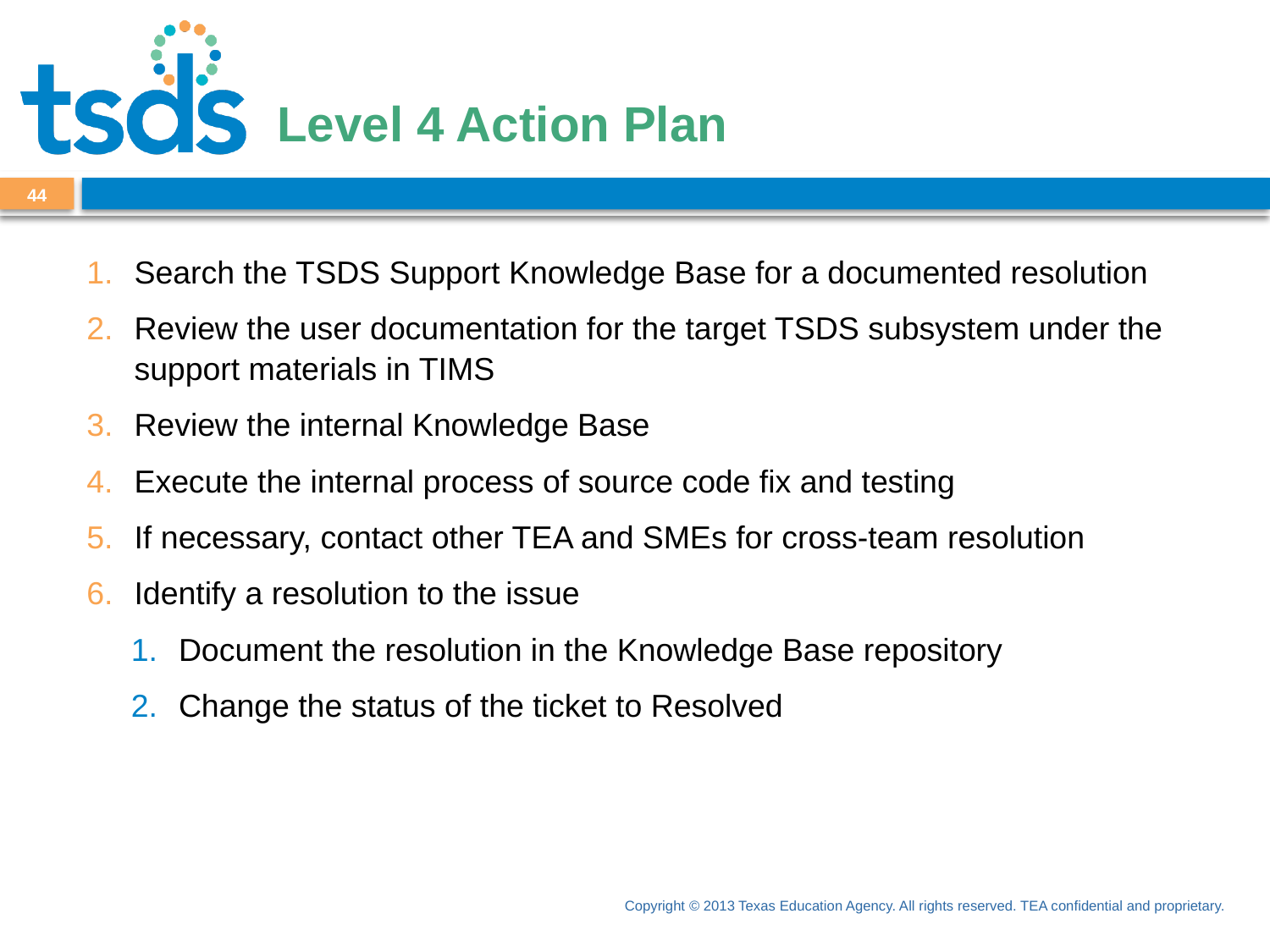

# Level 4 Action Plan
44
Search the TSDS Support Knowledge Base for a documented resolution
Review the user documentation for the target TSDS subsystem under the support materials in TIMS
Review the internal Knowledge Base
Execute the internal process of source code fix and testing
If necessary, contact other TEA and SMEs for cross-team resolution
Identify a resolution to the issue
Document the resolution in the Knowledge Base repository
Change the status of the ticket to Resolved